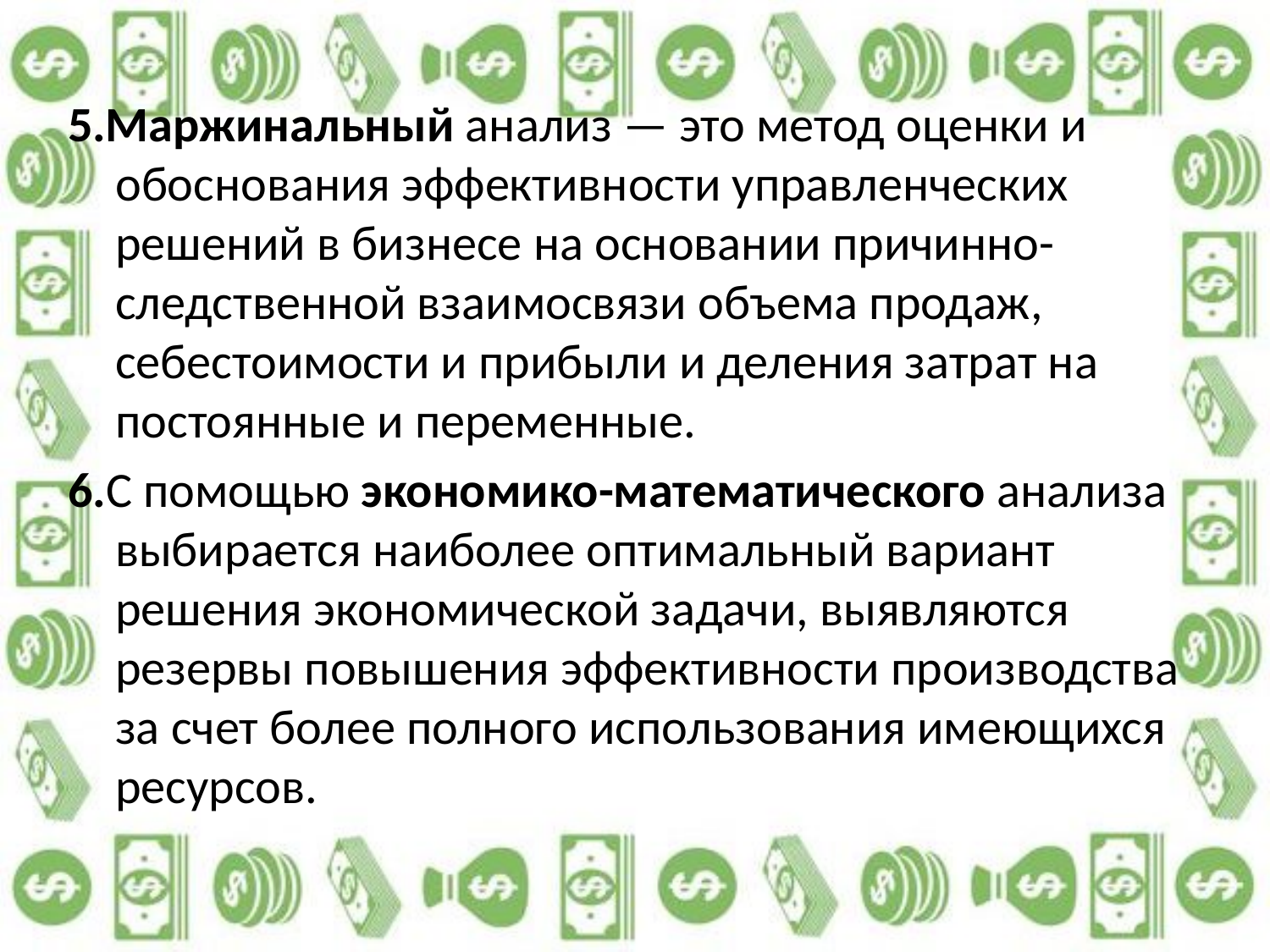

#
5.Маржинальный анализ — это метод оценки и обоснования эффективности управленческих решений в бизнесе на основании причинно-следственной взаимосвязи объема продаж, себестоимости и прибыли и деления затрат на постоянные и переменные.
6.С помощью экономико-математического анализа выбирается наиболее оптимальный вариант решения экономической задачи, выявляются резервы повышения эффективности производства за счет более полного использования имеющихся ресурсов.